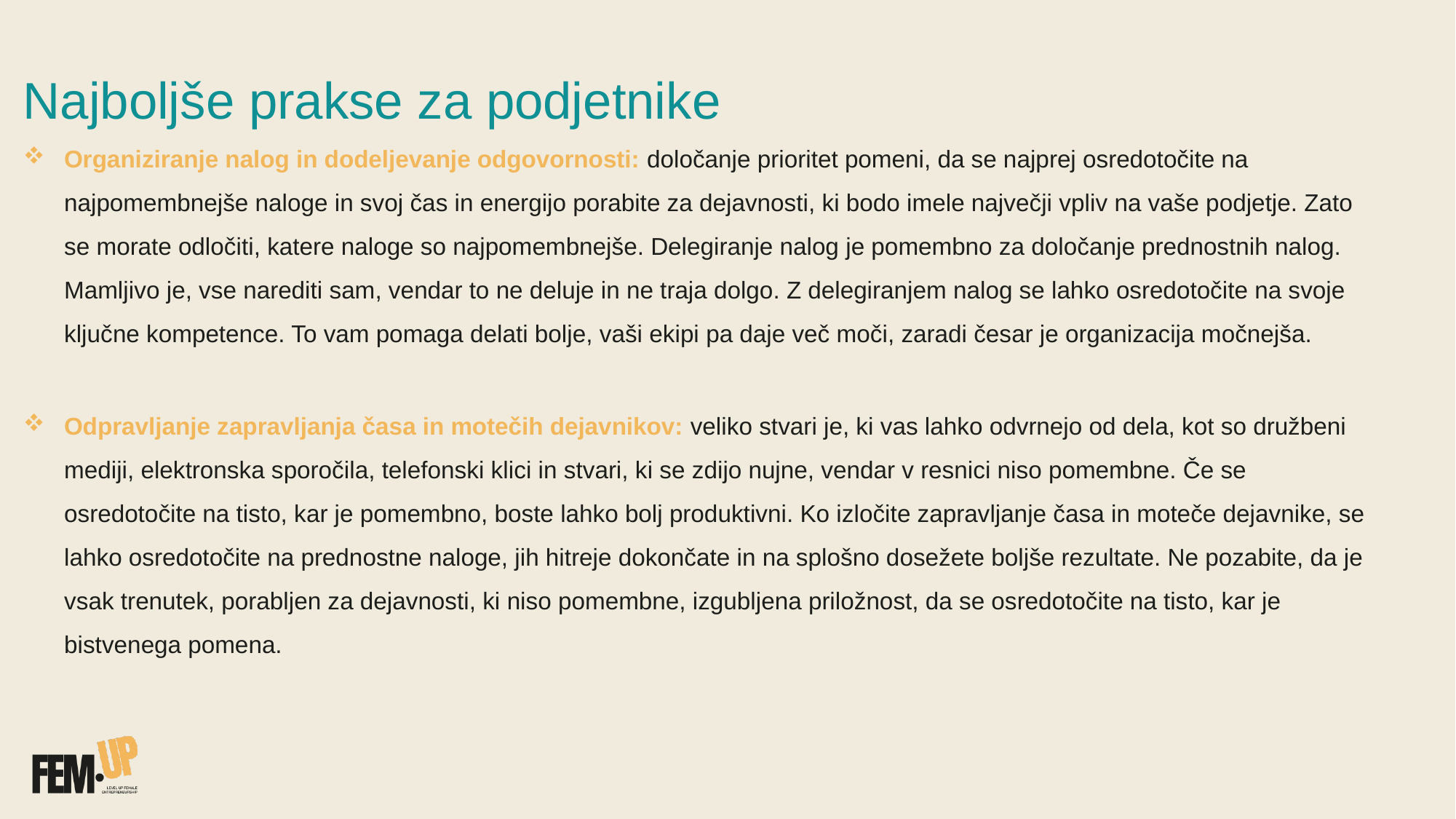

Najboljše prakse za podjetnike
Organiziranje nalog in dodeljevanje odgovornosti: določanje prioritet pomeni, da se najprej osredotočite na najpomembnejše naloge in svoj čas in energijo porabite za dejavnosti, ki bodo imele največji vpliv na vaše podjetje. Zato se morate odločiti, katere naloge so najpomembnejše. Delegiranje nalog je pomembno za določanje prednostnih nalog. Mamljivo je, vse narediti sam, vendar to ne deluje in ne traja dolgo. Z delegiranjem nalog se lahko osredotočite na svoje ključne kompetence. To vam pomaga delati bolje, vaši ekipi pa daje več moči, zaradi česar je organizacija močnejša.

Odpravljanje zapravljanja časa in motečih dejavnikov: veliko stvari je, ki vas lahko odvrnejo od dela, kot so družbeni mediji, elektronska sporočila, telefonski klici in stvari, ki se zdijo nujne, vendar v resnici niso pomembne. Če se osredotočite na tisto, kar je pomembno, boste lahko bolj produktivni. Ko izločite zapravljanje časa in moteče dejavnike, se lahko osredotočite na prednostne naloge, jih hitreje dokončate in na splošno dosežete boljše rezultate. Ne pozabite, da je vsak trenutek, porabljen za dejavnosti, ki niso pomembne, izgubljena priložnost, da se osredotočite na tisto, kar je bistvenega pomena.